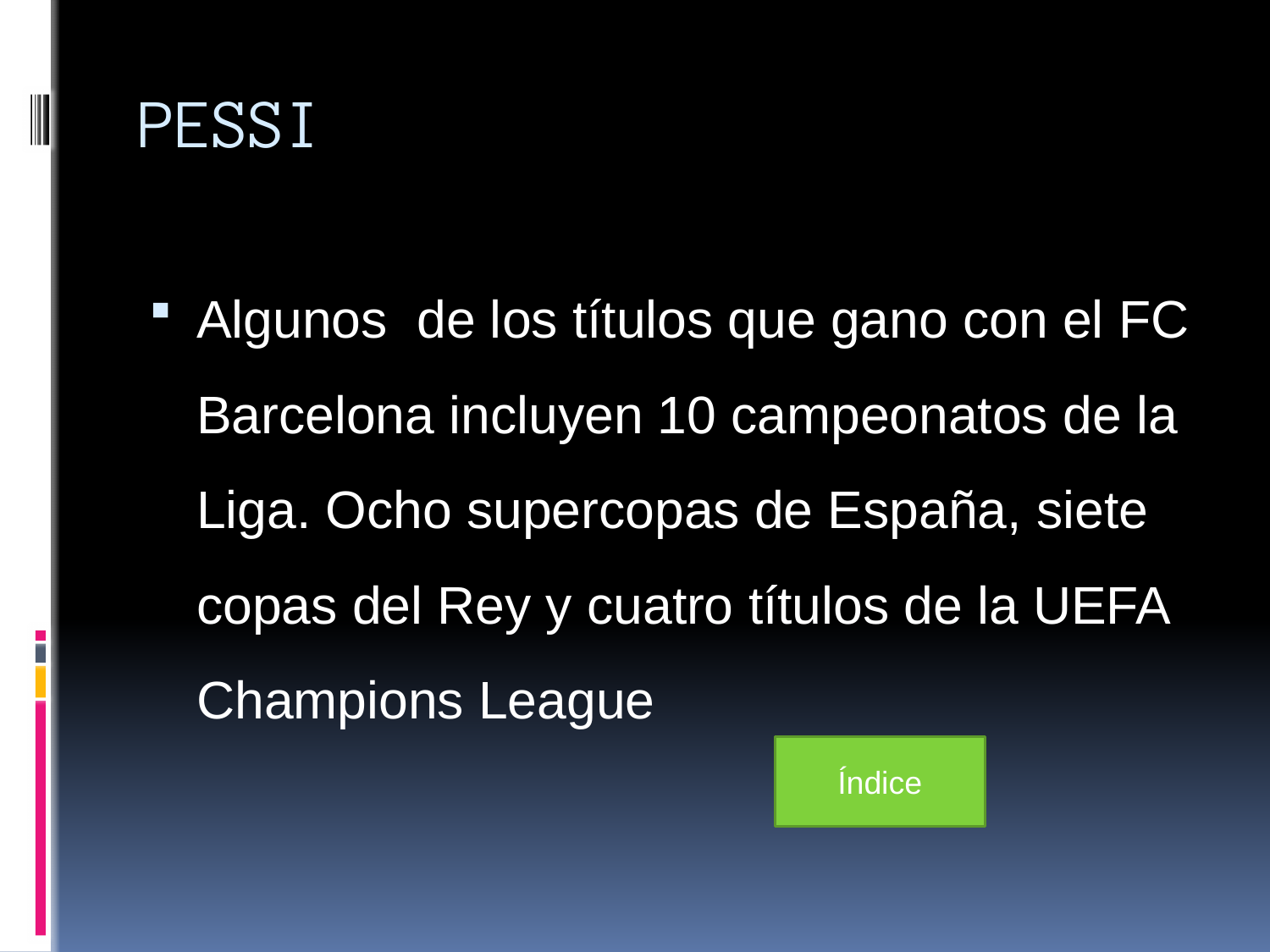

# PESSI
Algunos  de los títulos que gano con el FC Barcelona incluyen 10 campeonatos de la Liga. Ocho supercopas de España, siete copas del Rey y cuatro títulos de la UEFA Champions League
Índice